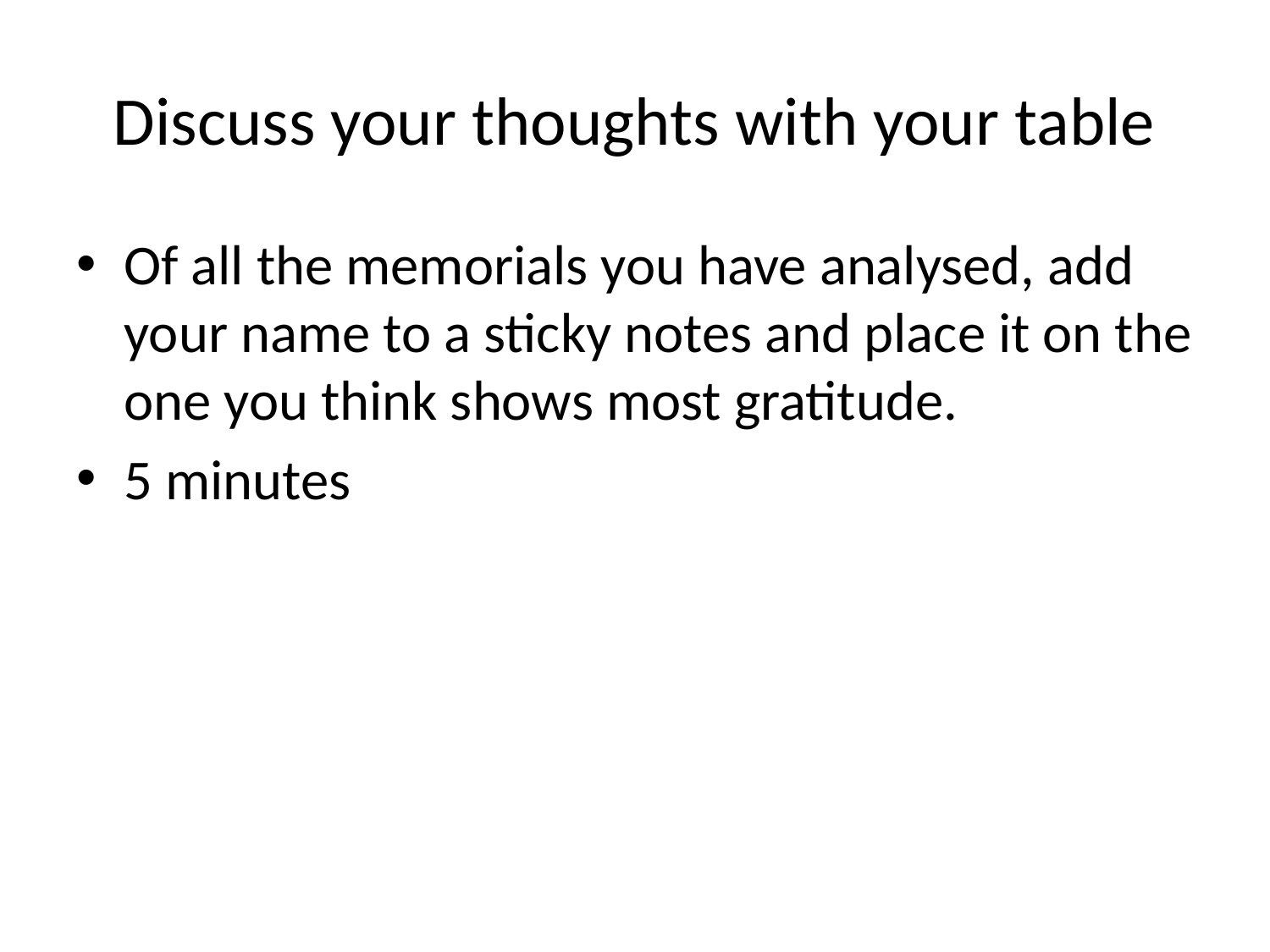

# Discuss your thoughts with your table
Of all the memorials you have analysed, add your name to a sticky notes and place it on the one you think shows most gratitude.
5 minutes